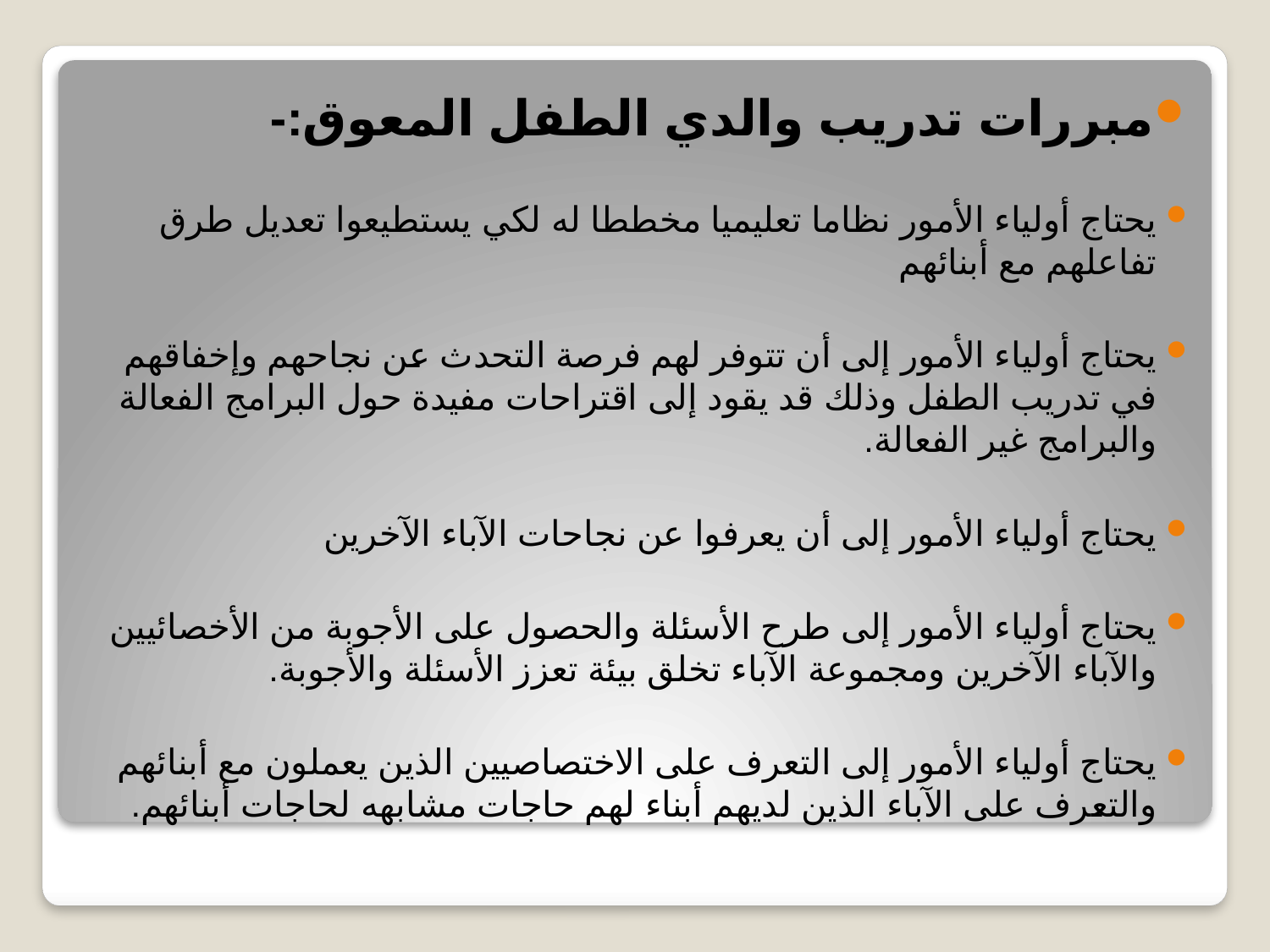

مبررات تدريب والدي الطفل المعوق:-

يحتاج أولياء الأمور نظاما تعليميا مخططا له لكي يستطيعوا تعديل طرق تفاعلهم مع أبنائهم

يحتاج أولياء الأمور إلى أن تتوفر لهم فرصة التحدث عن نجاحهم وإخفاقهم في تدريب الطفل وذلك قد يقود إلى اقتراحات مفيدة حول البرامج الفعالة والبرامج غير الفعالة.

يحتاج أولياء الأمور إلى أن يعرفوا عن نجاحات الآباء الآخرين

يحتاج أولياء الأمور إلى طرح الأسئلة والحصول على الأجوبة من الأخصائيين والآباء الآخرين ومجموعة الآباء تخلق بيئة تعزز الأسئلة والأجوبة.

يحتاج أولياء الأمور إلى التعرف على الاختصاصيين الذين يعملون مع أبنائهم والتعرف على الآباء الذين لديهم أبناء لهم حاجات مشابهه لحاجات أبنائهم.